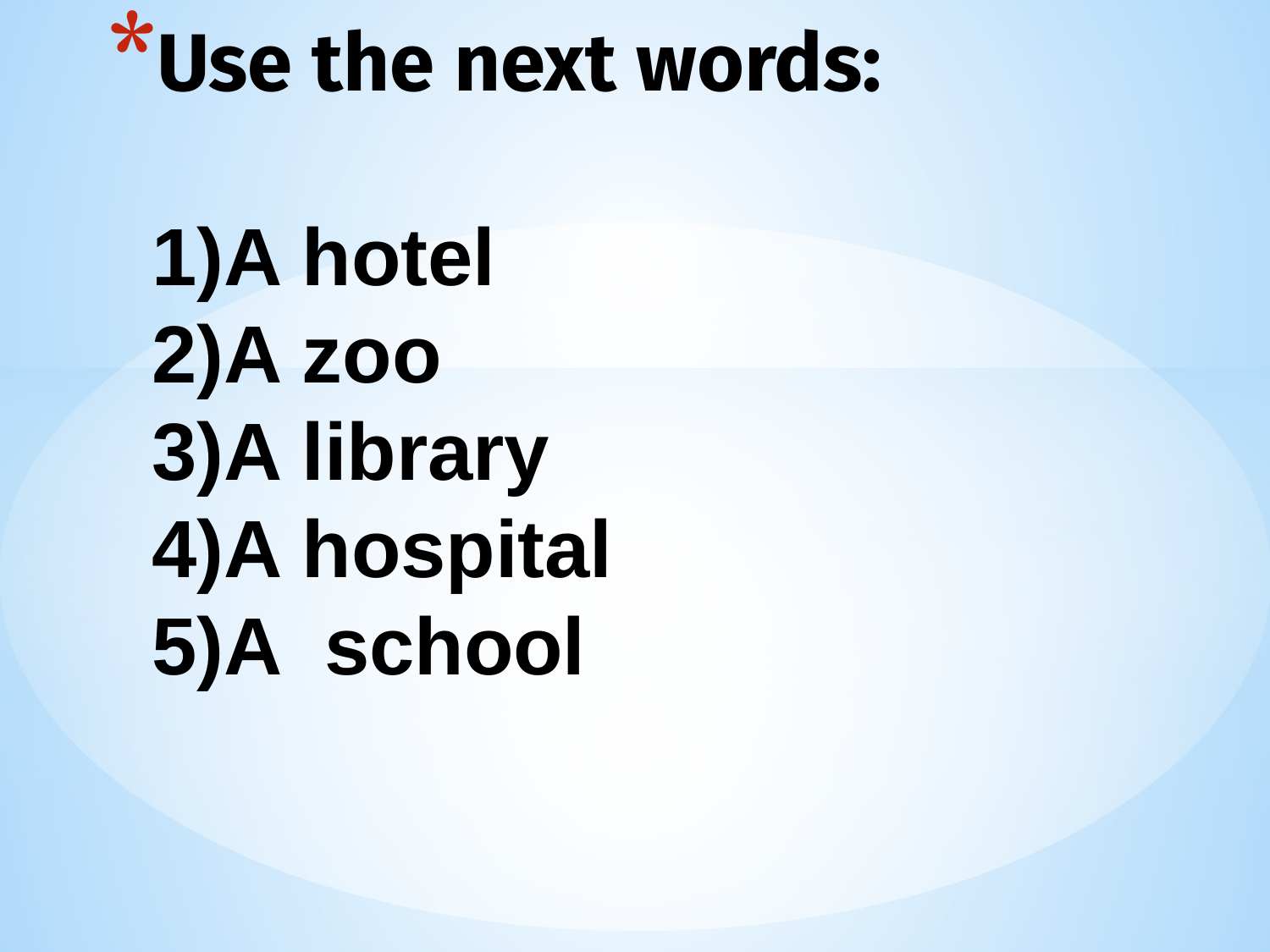

# Use the next words: 1)A hotel 2)A zoo 3)A library 4)A hospital 5)A  school